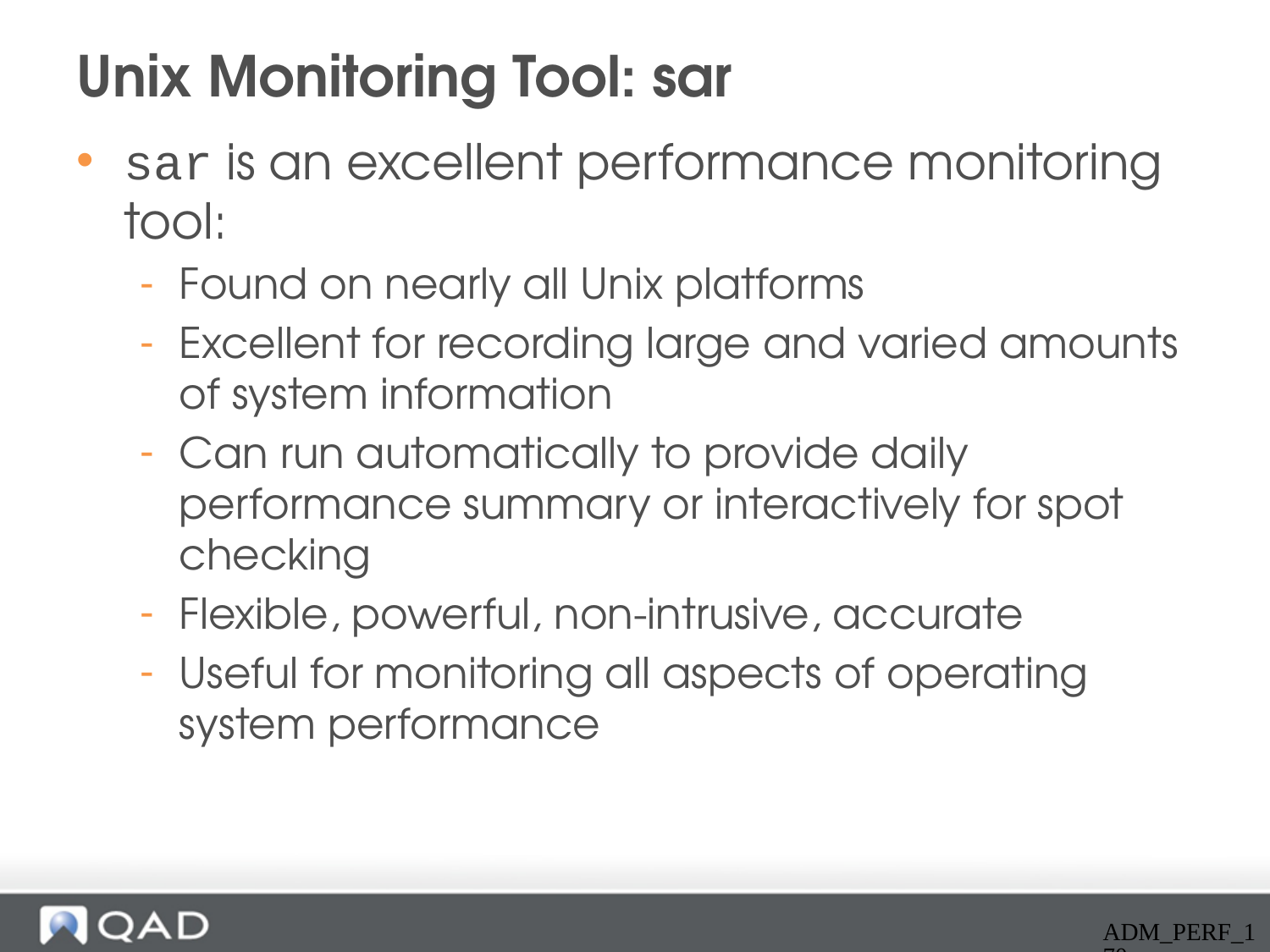

# Unix Monitoring Tool: sar
sar is an excellent performance monitoring tool:
Found on nearly all Unix platforms
Excellent for recording large and varied amounts of system information
Can run automatically to provide daily performance summary or interactively for spot checking
Flexible, powerful, non-intrusive, accurate
Useful for monitoring all aspects of operating system performance
ADM_PERF_170